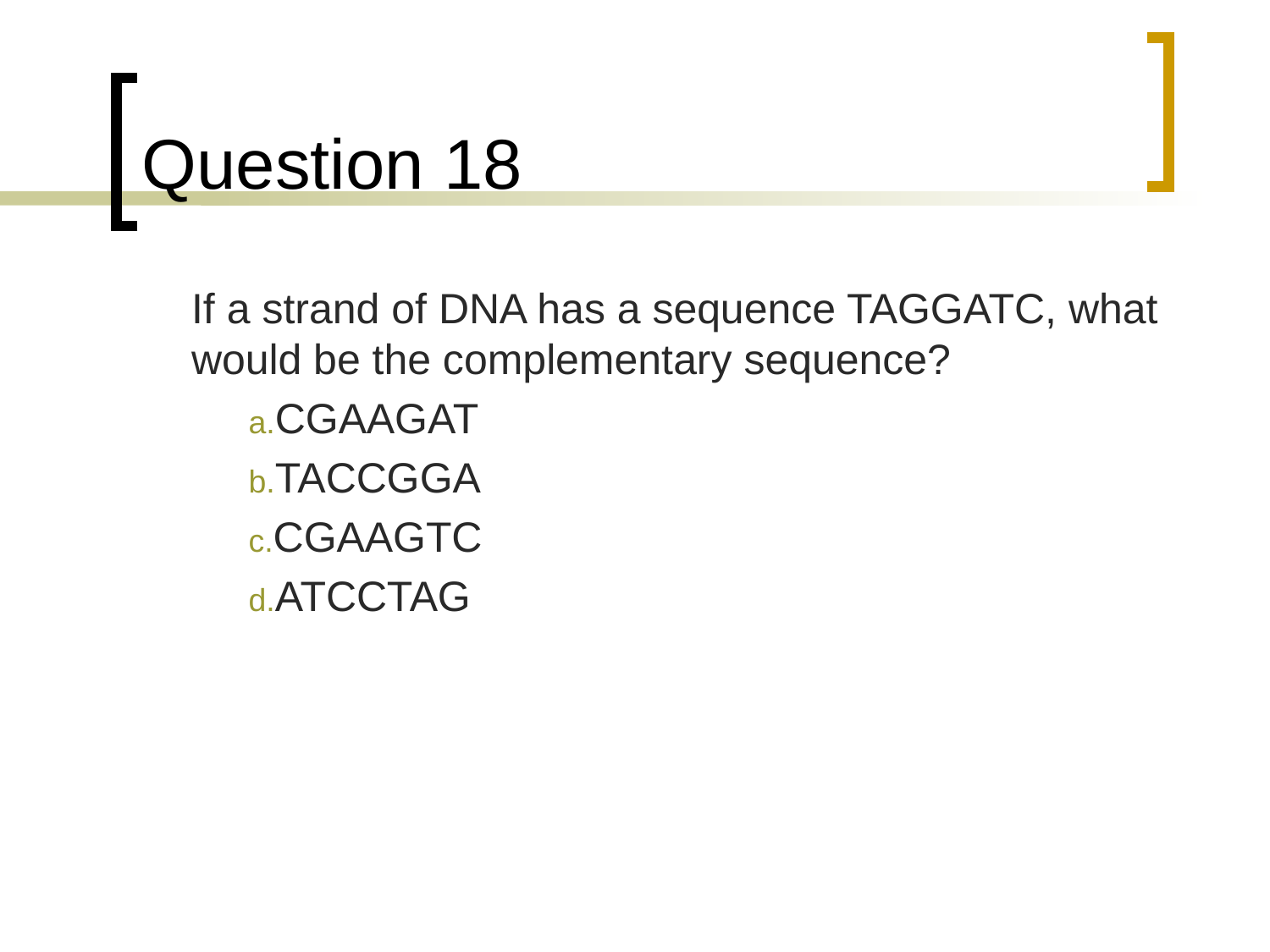

# Question 18
	If a strand of DNA has a sequence TAGGATC, what would be the complementary sequence?
CGAAGAT
TACCGGA
CGAAGTC
ATCCTAG